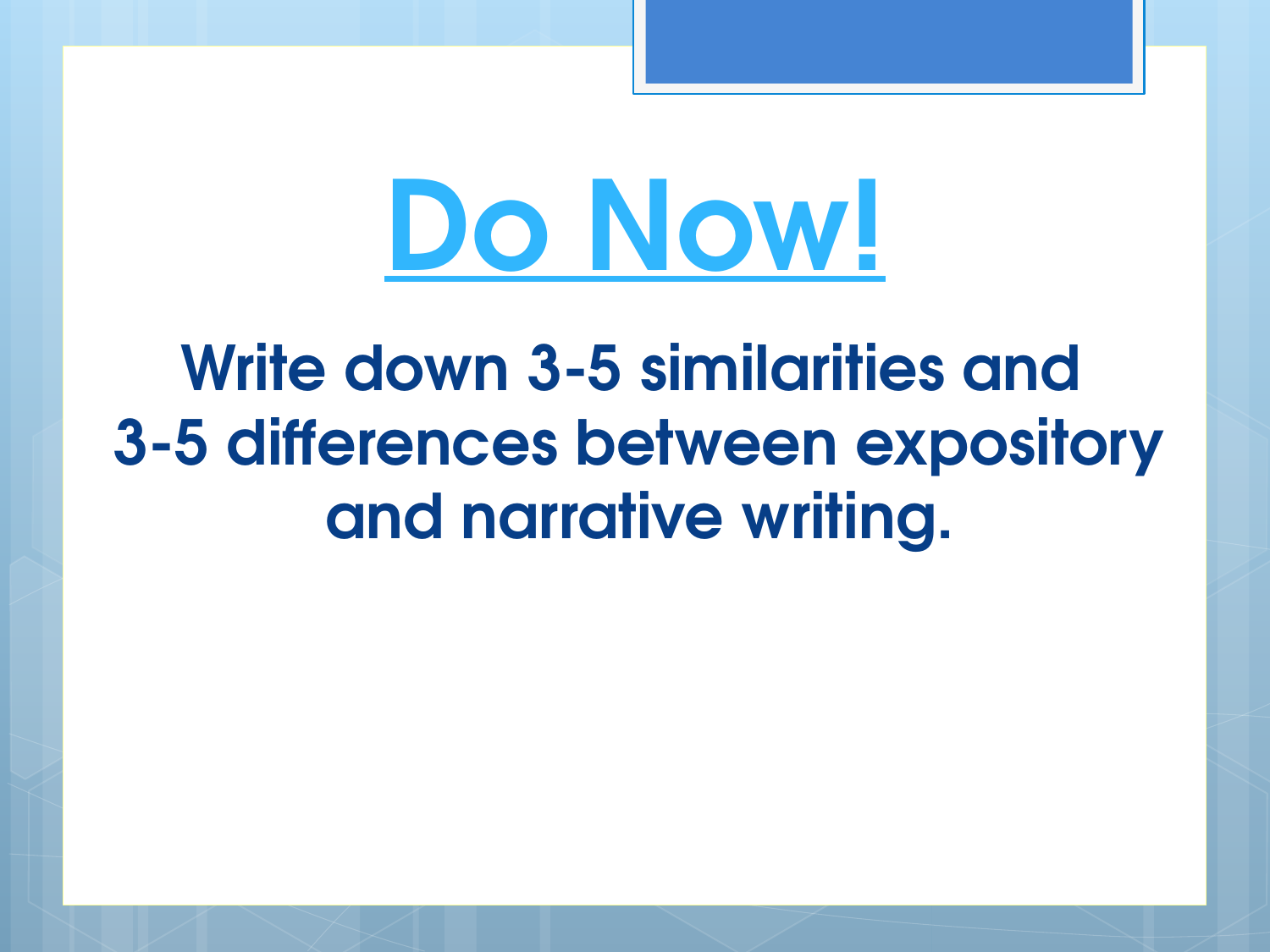

# Do Now!
Write down 3-5 similarities and
3-5 differences between expository and narrative writing.